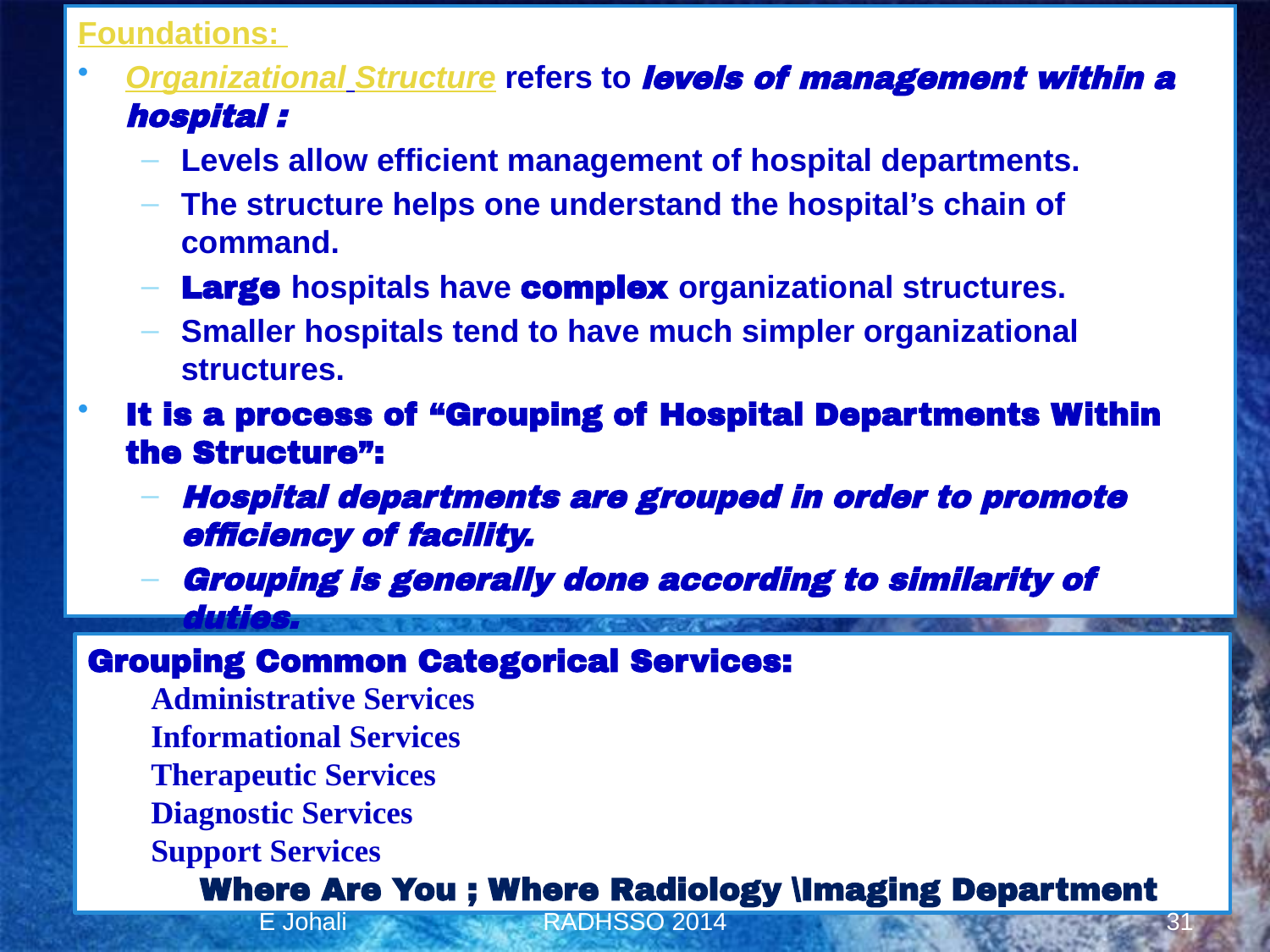

Foundations:
Organizational Structure refers to levels of management within a hospital :
Levels allow efficient management of hospital departments.
The structure helps one understand the hospital’s chain of command.
Large hospitals have complex organizational structures.
Smaller hospitals tend to have much simpler organizational structures.
It is a process of “Grouping of Hospital Departments Within the Structure”:
Hospital departments are grouped in order to promote efficiency of facility.
Grouping is generally done according to similarity of duties.

Grouping Common Categorical Services:
Administrative Services
Informational Services
Therapeutic Services
Diagnostic Services
Support Services
Where Are You ; Where Radiology \Imaging Department
E Johali
RADHSSO 2014
31